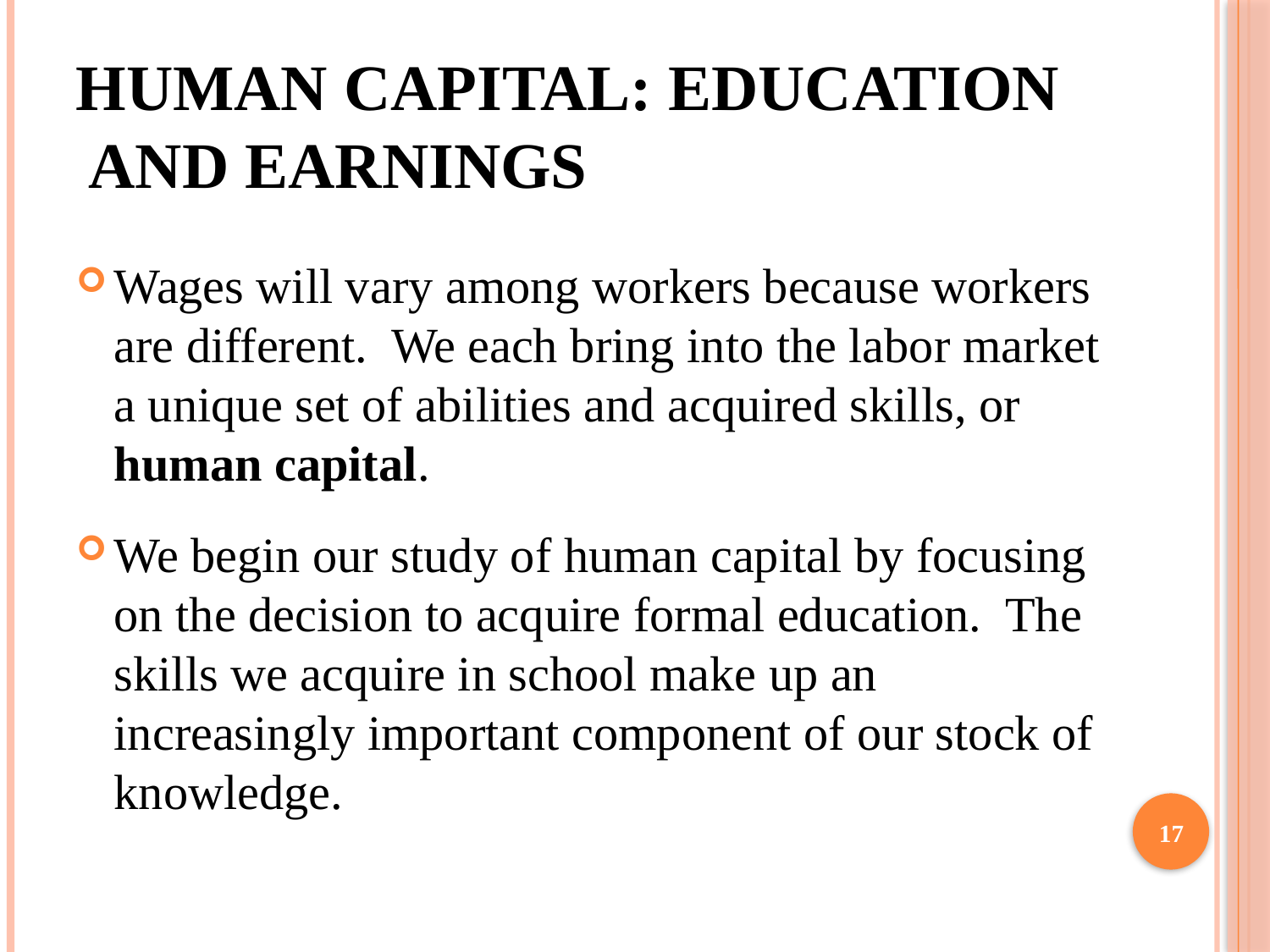

# Human Capital: Education and Earnings
Wages will vary among workers because workers are different.  We each bring into the labor market a unique set of abilities and acquired skills, or human capital.
We begin our study of human capital by focusing on the decision to acquire formal education.  The skills we acquire in school make up an increasingly important component of our stock of knowledge.
17